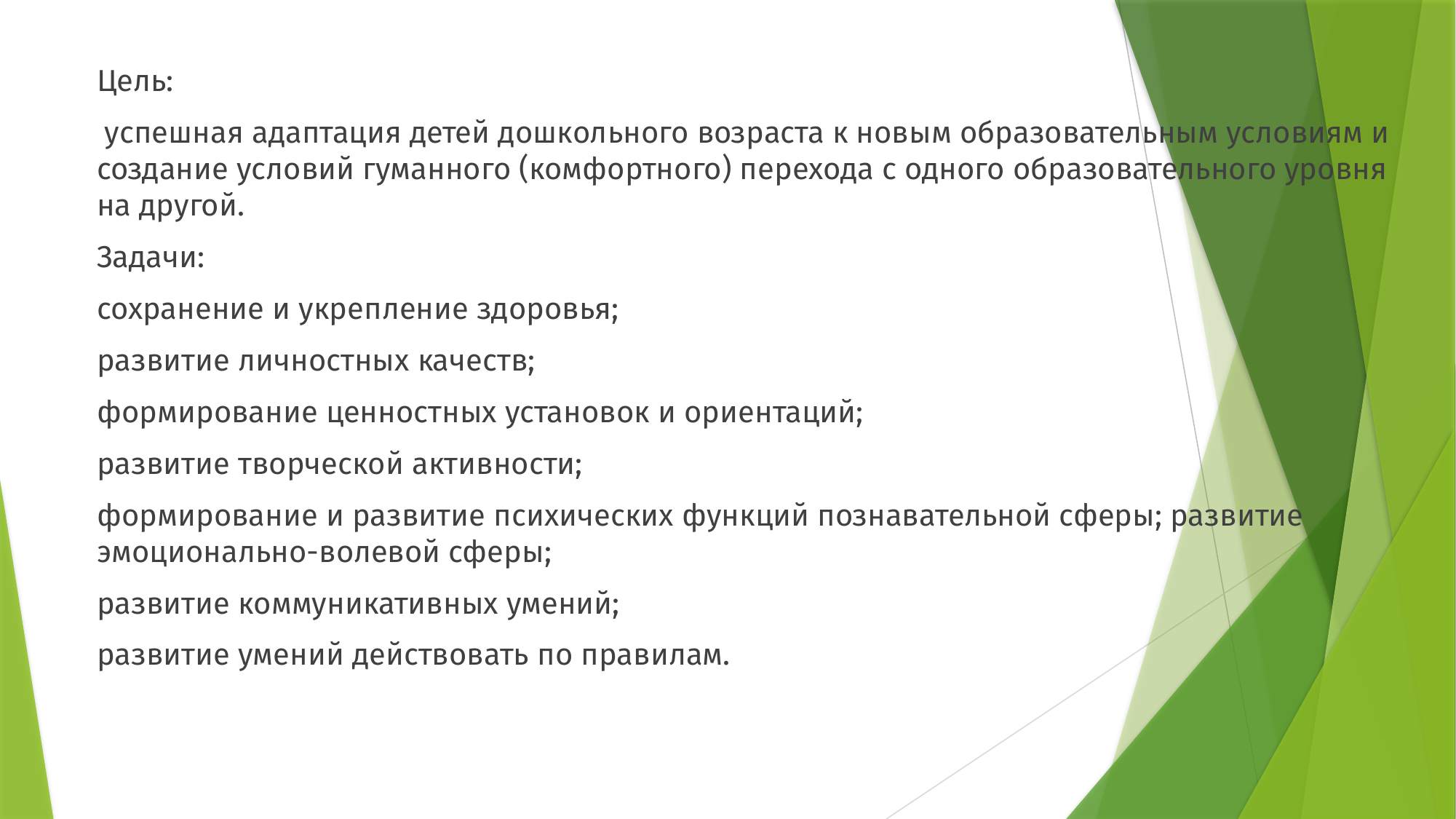

Цель:
 успешная адаптация детей дошкольного возраста к новым образовательным условиям и создание условий гуманного (комфортного) перехода с одного образовательного уровня на другой.
Задачи:
сохранение и укрепление здоровья;
развитие личностных качеств;
формирование ценностных установок и ориентаций;
развитие творческой активности;
формирование и развитие психических функций познавательной сферы; развитие эмоционально-волевой сферы;
развитие коммуникативных умений;
развитие умений действовать по правилам.